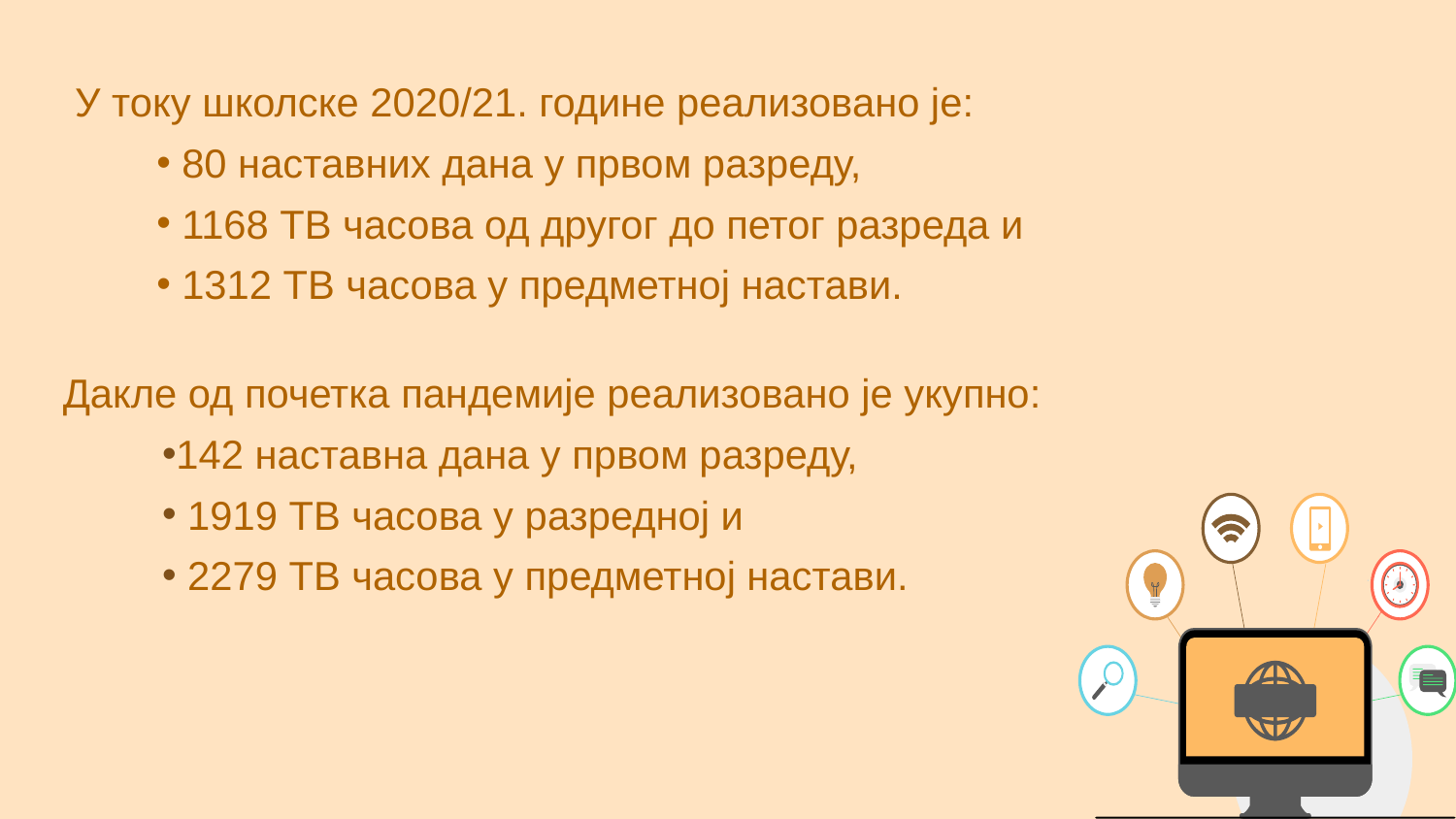

У току школске 2020/21. године реализовано је:
 80 наставних дана у првом разреду,
 1168 ТВ часова од другог до петог разреда и
 1312 ТВ часова у предметној настави.
Дакле од почетка пандемије реализовано је укупно:
142 наставна дана у првом разреду,
 1919 ТВ часова у разредној и
 2279 ТВ часова у предметној настави.